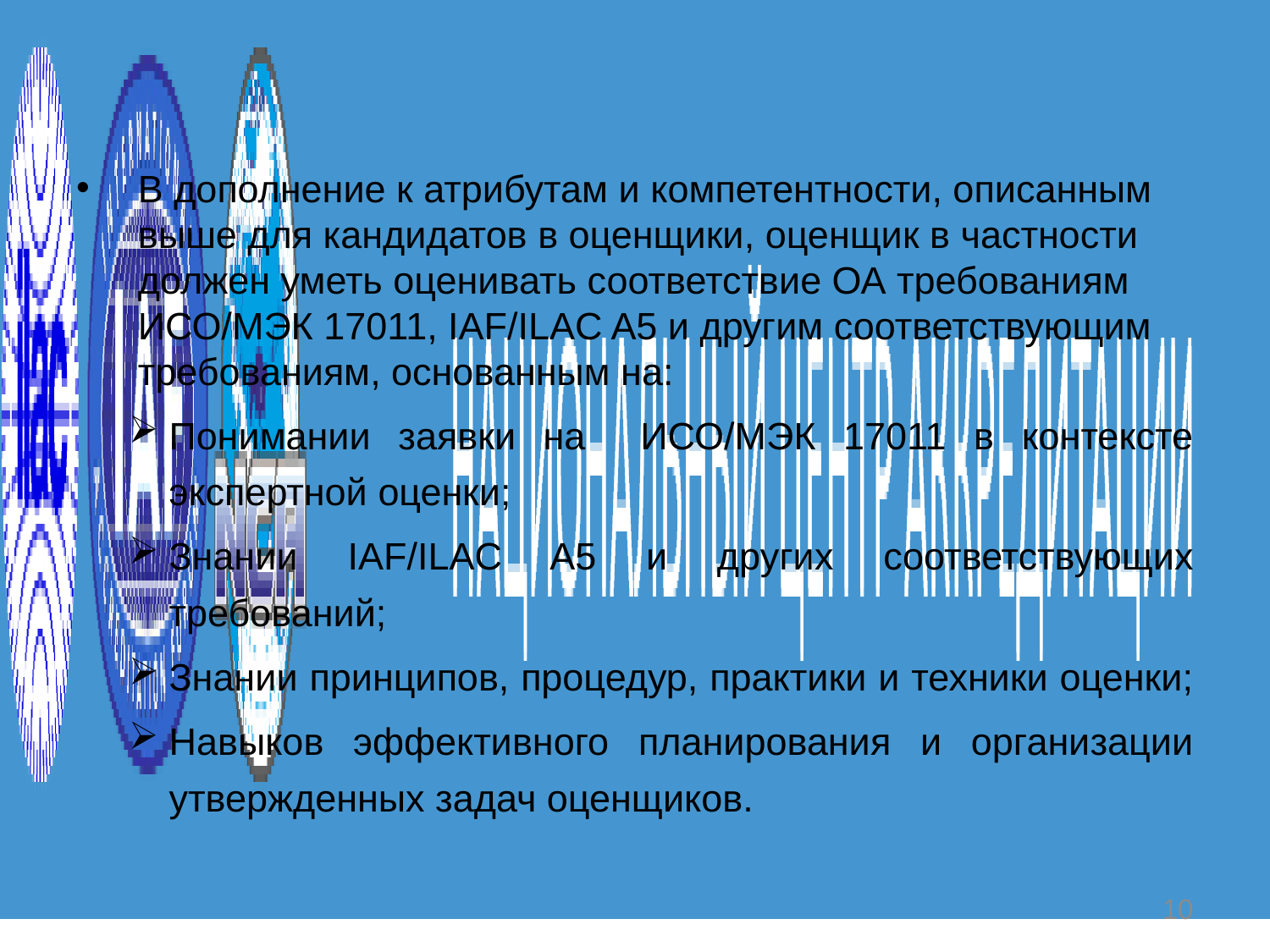

В дополнение к атрибутам и компетентности, описанным выше для кандидатов в оценщики, оценщик в частности должен уметь оценивать соответствие ОА требованиям ИСО/МЭК 17011, IAF/ILAC A5 и другим соответствующим требованиям, основанным на:
Понимании заявки на  ИСО/МЭК 17011 в контексте экспертной оценки;
Знании IAF/ILAC A5 и других соответствующих требований;
Знании принципов, процедур, практики и техники оценки;
Навыков эффективного планирования и организации утвержденных задач оценщиков.

10